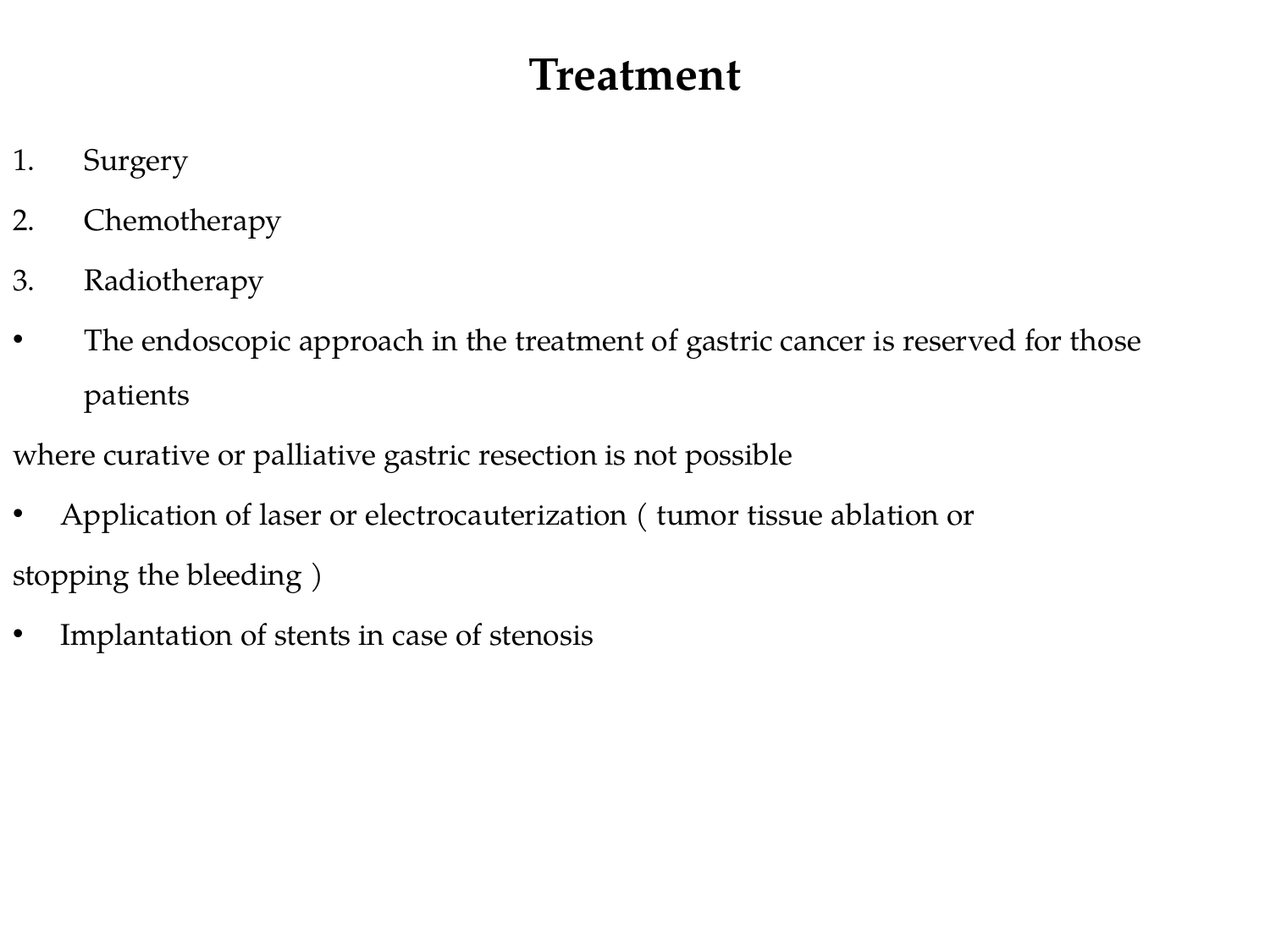

# Treatment
Surgery
Chemotherapy
Radiotherapy
The endoscopic approach in the treatment of gastric cancer is reserved for those patients
where curative or palliative gastric resection is not possible
Application of laser or electrocauterization ( tumor tissue ablation or
stopping the bleeding )
Implantation of stents in case of stenosis